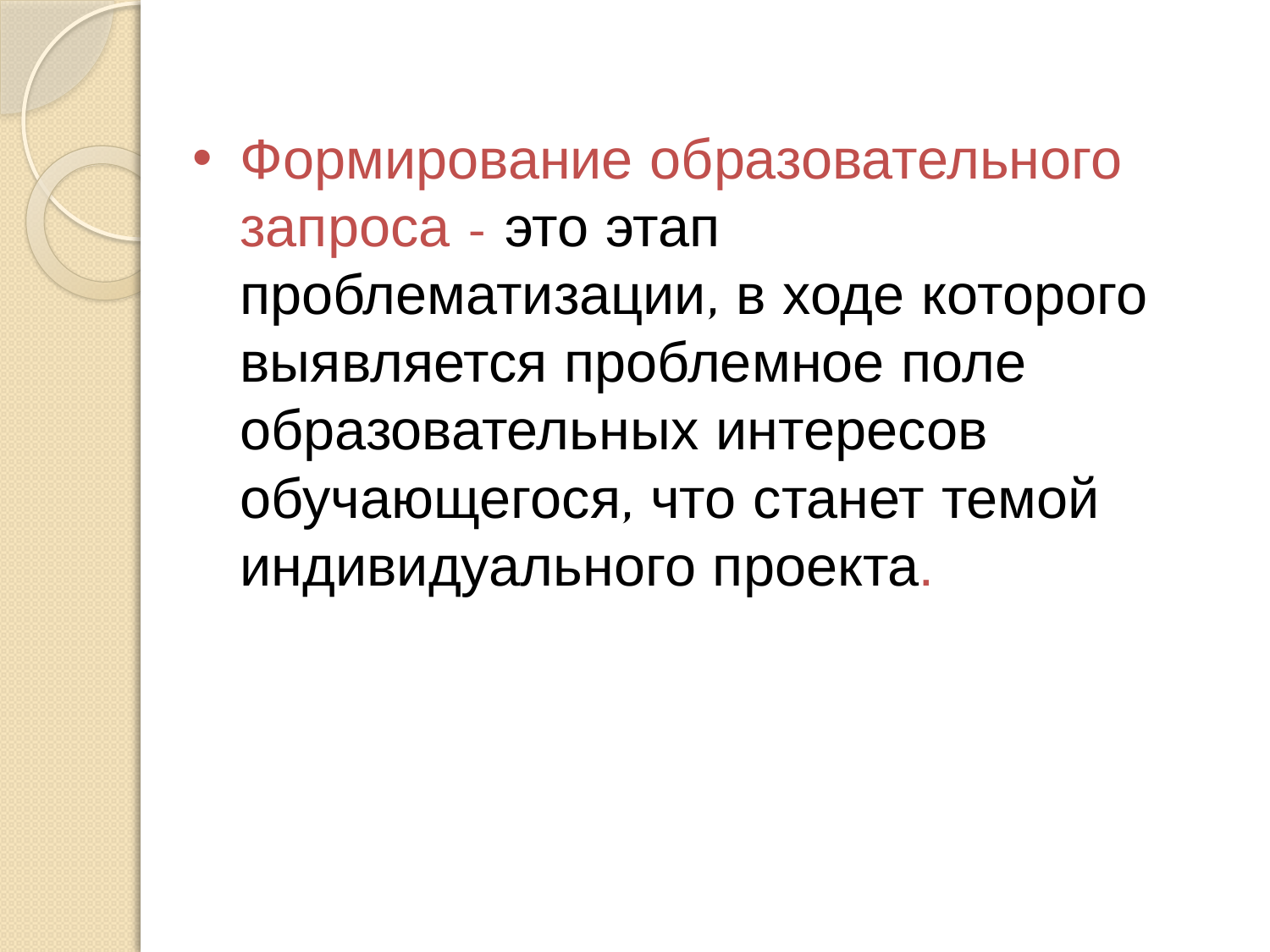

Формирование образовательного запроса - это этап проблематизации, в ходе которого выявляется проблемное поле образовательных интересов обучающегося, что станет темой индивидуального проекта.